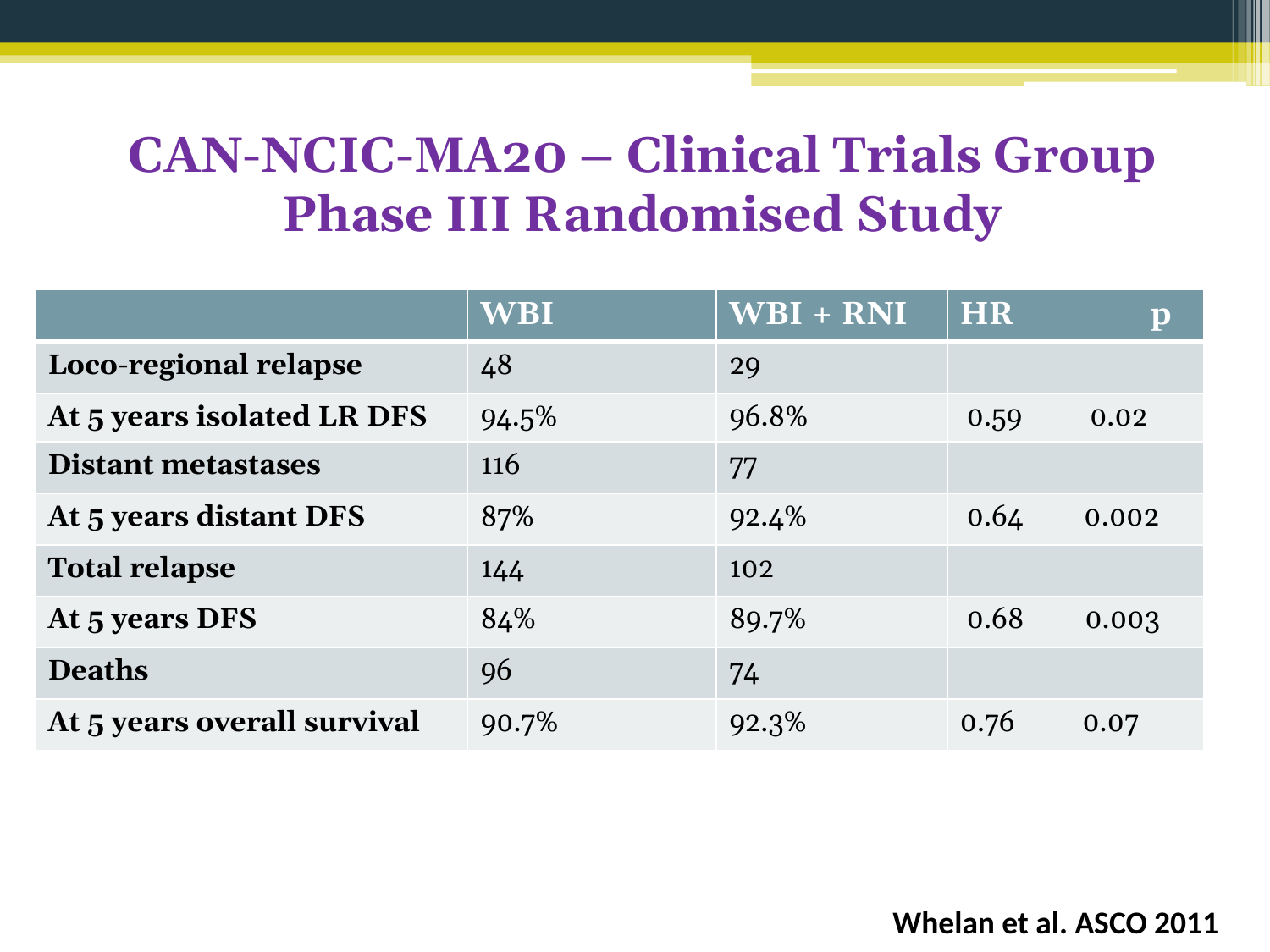

CAN-NCIC-MA20 – Clinical Trials Group
Phase III Randomised Study
|  | WBI | WBI + RNI | HR p |
| --- | --- | --- | --- |
| Loco-regional relapse | 48 | 29 |  |
| At 5 years isolated LR DFS | 94.5% | 96.8% | 0.59 0.02 |
| Distant metastases | 116 | 77 |  |
| At 5 years distant DFS | 87% | 92.4% | 0.64 0.002 |
| Total relapse | 144 | 102 |  |
| At 5 years DFS | 84% | 89.7% | 0.68 0.003 |
| Deaths | 96 | 74 |  |
| At 5 years overall survival | 90.7% | 92.3% | 0.76 0.07 |
Whelan et al. ASCO 2011